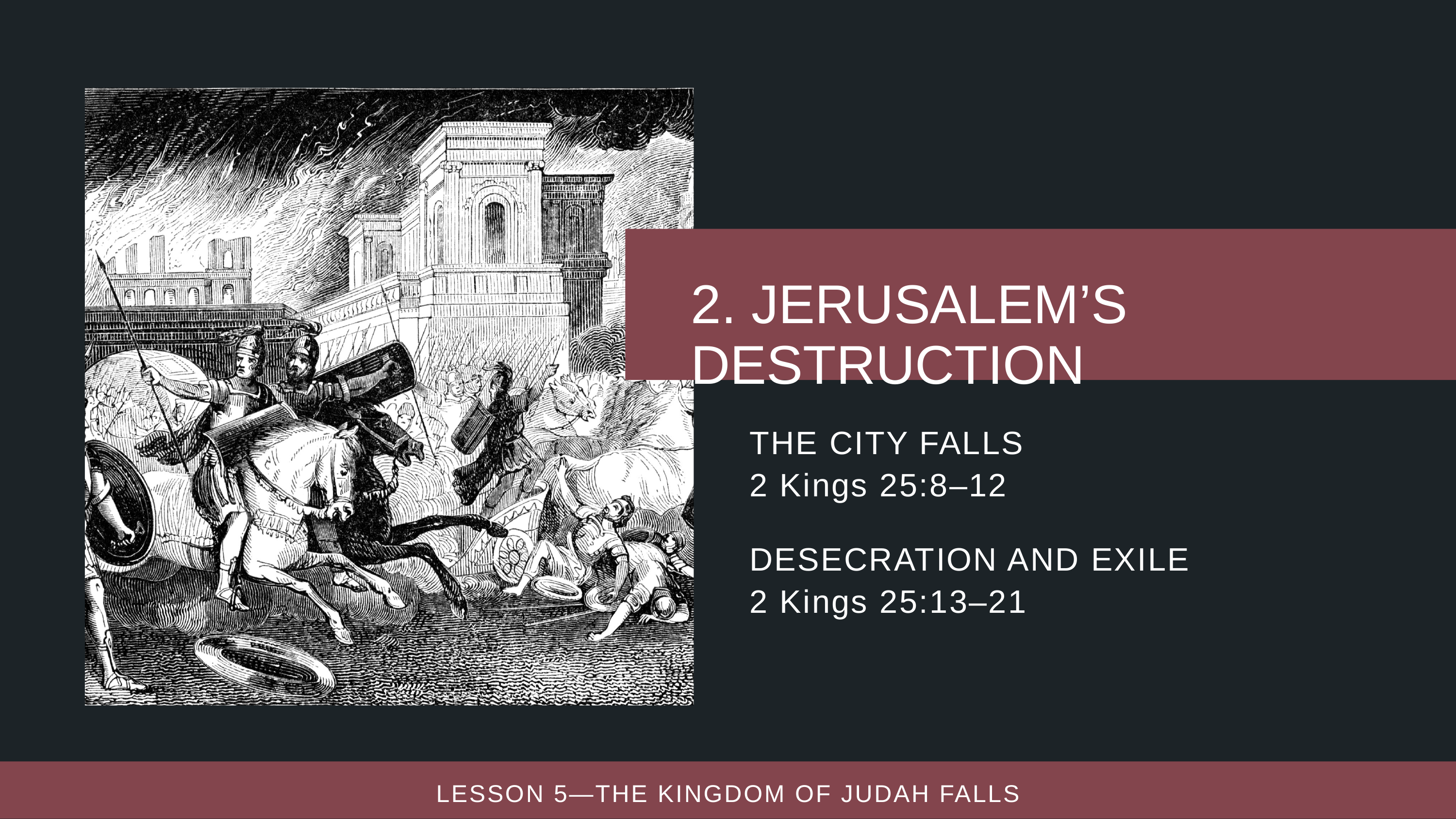

THE CITY FALLS
2 Kings 25:8–12
DESECRATION AND EXILE
2 Kings 25:13–21